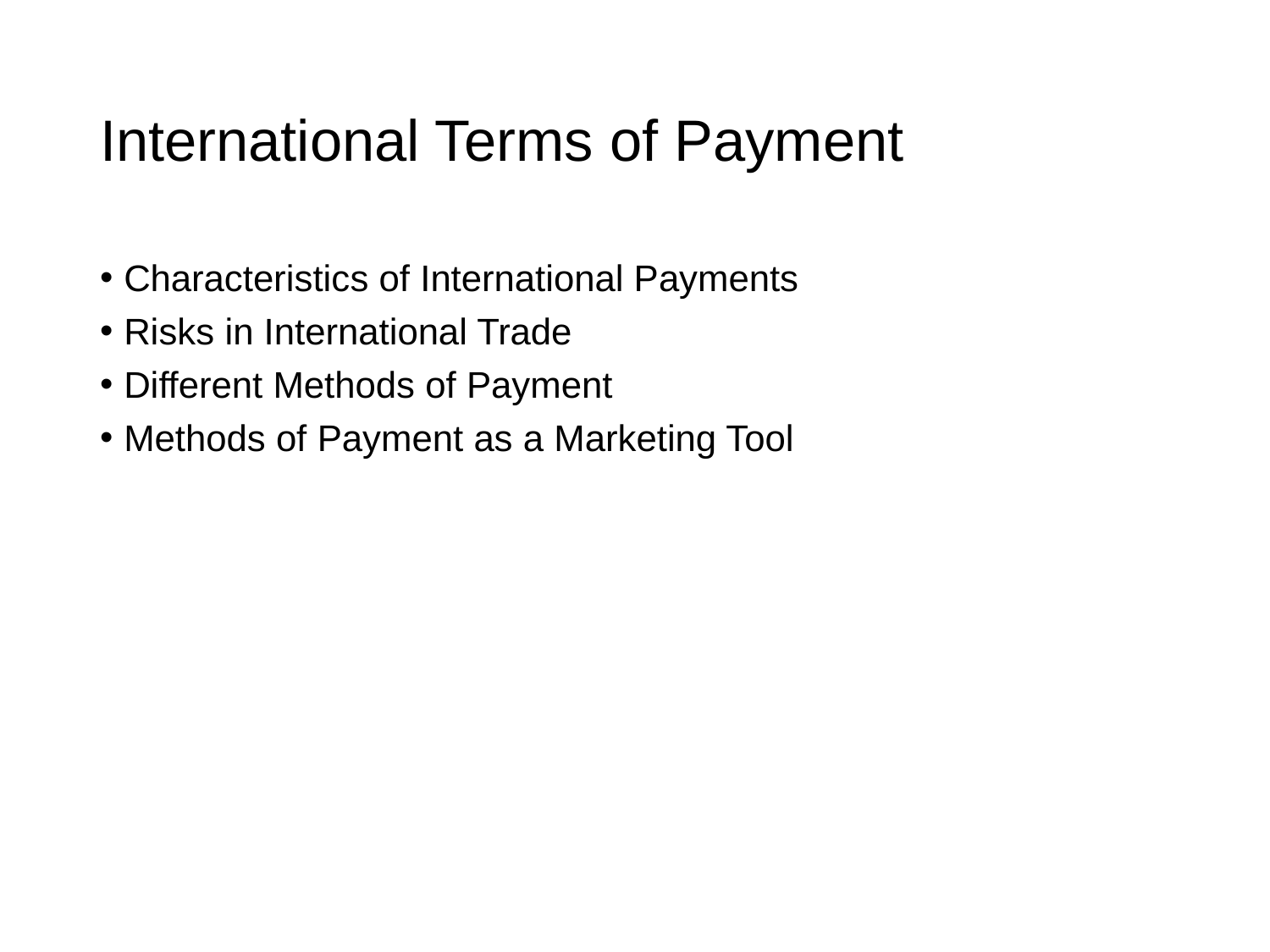

# International Terms of Payment
Characteristics of International Payments
Risks in International Trade
Different Methods of Payment
Methods of Payment as a Marketing Tool